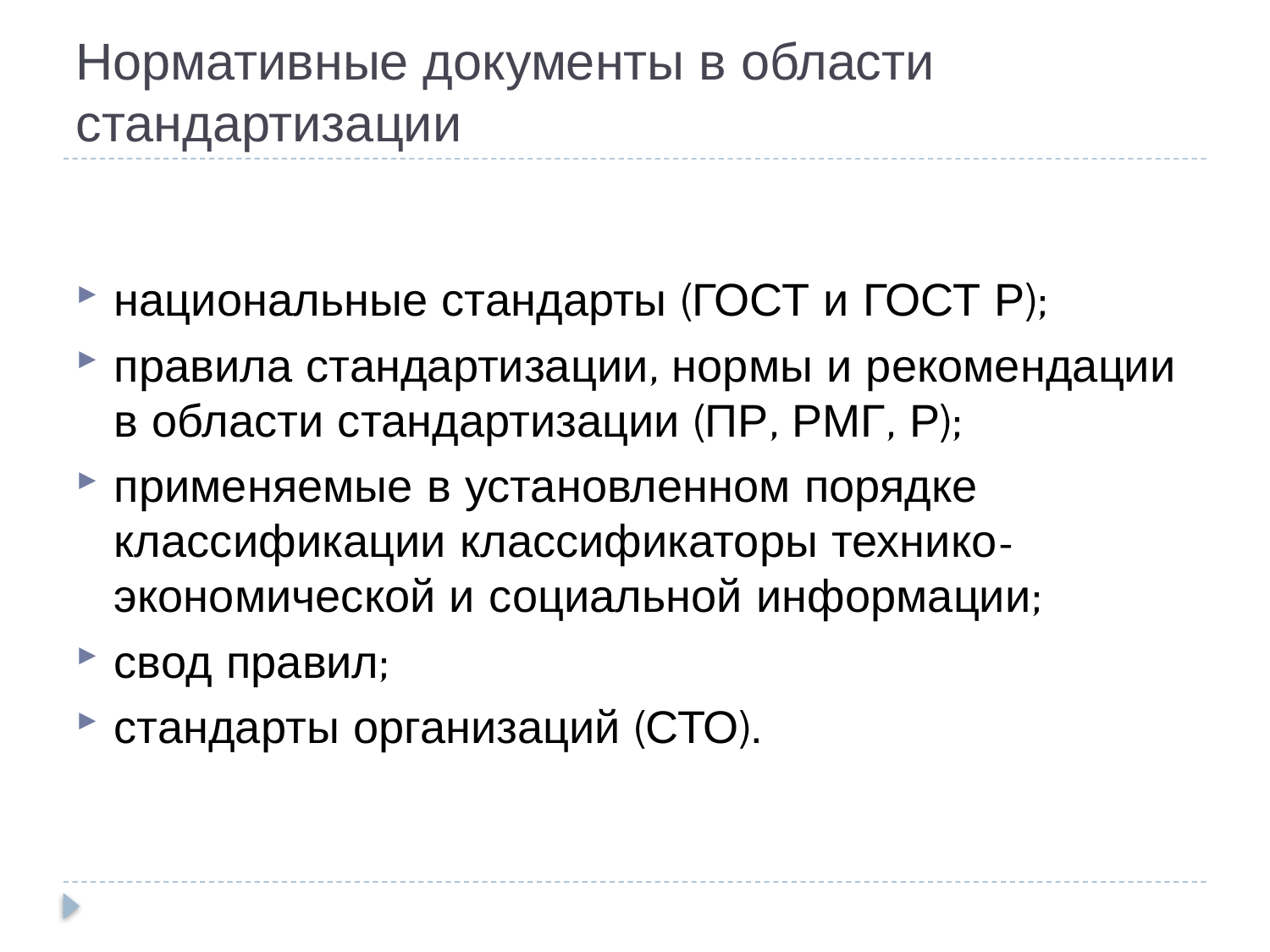

# Нормативные документы в области стандартизации
национальные стандарты (ГОСТ и ГОСТ Р);
правила стандартизации, нормы и рекомендации в области стандартизации (ПР, РМГ, Р);
применяемые в установленном порядке классификации классификаторы технико-экономической и социальной информации;
свод правил;
стандарты организаций (СТО).